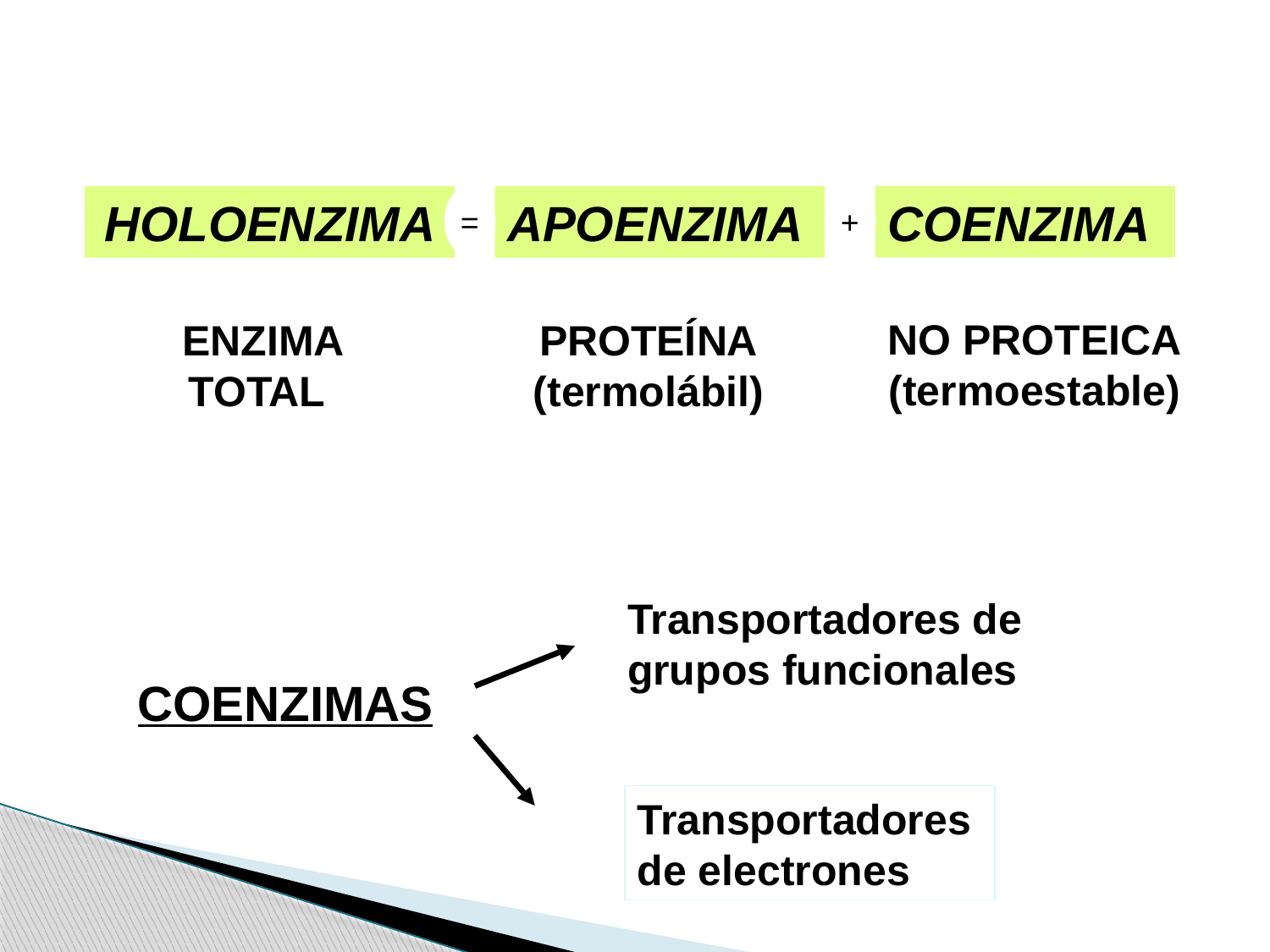

COENZIMA
HOLOENZIMA
=
APOENZIMA
+
NO PROTEICA
(termoestable)
 ENZIMA TOTAL
PROTEÍNA
(termolábil)

Transportadores de grupos funcionales

COENZIMAS

Transportadores de electrones